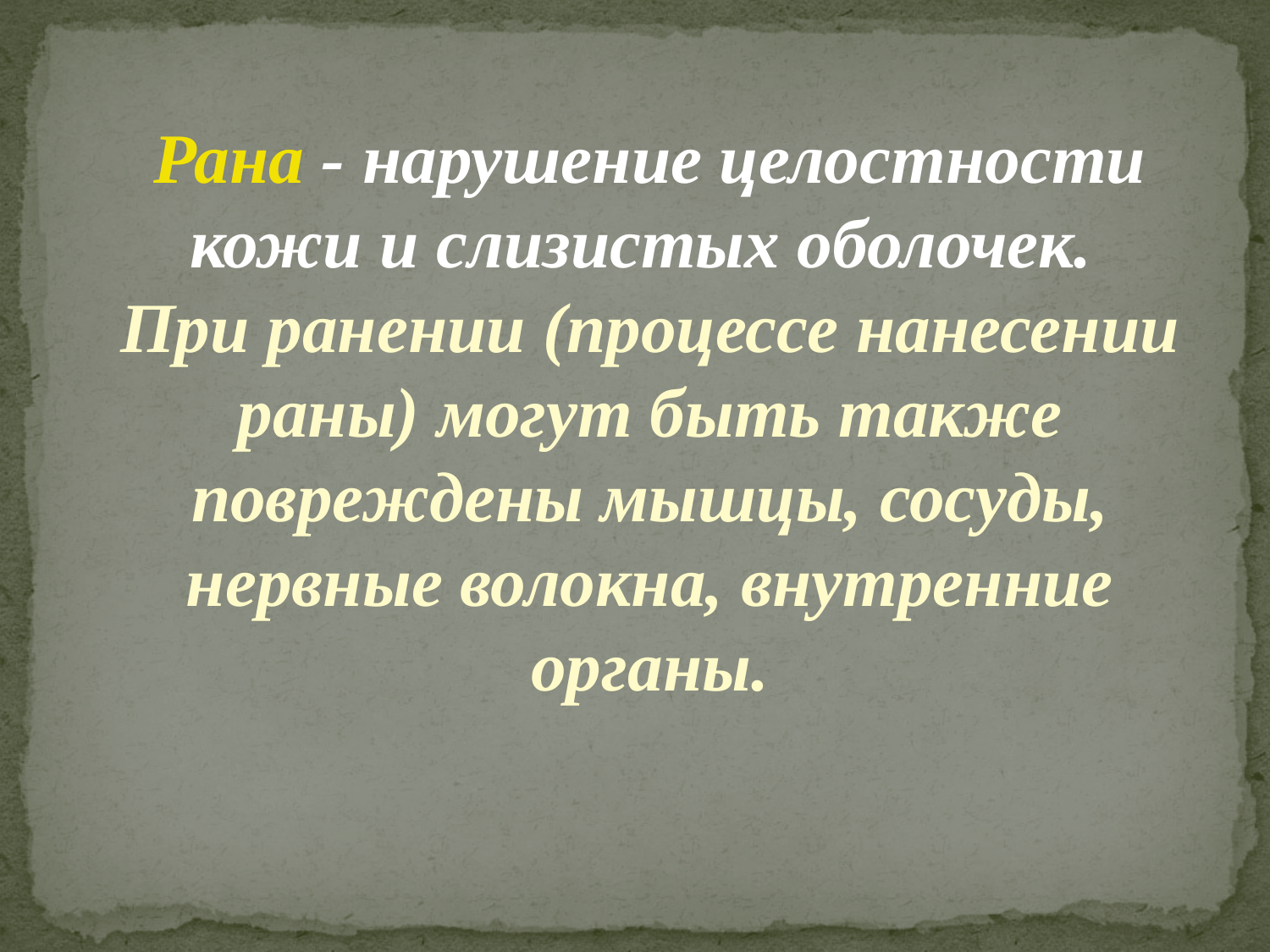

Рана - нарушение целостности кожи и слизистых оболочек.
При ранении (процессе нанесении раны) могут быть также повреждены мышцы, сосуды, нервные волокна, внутренние органы.